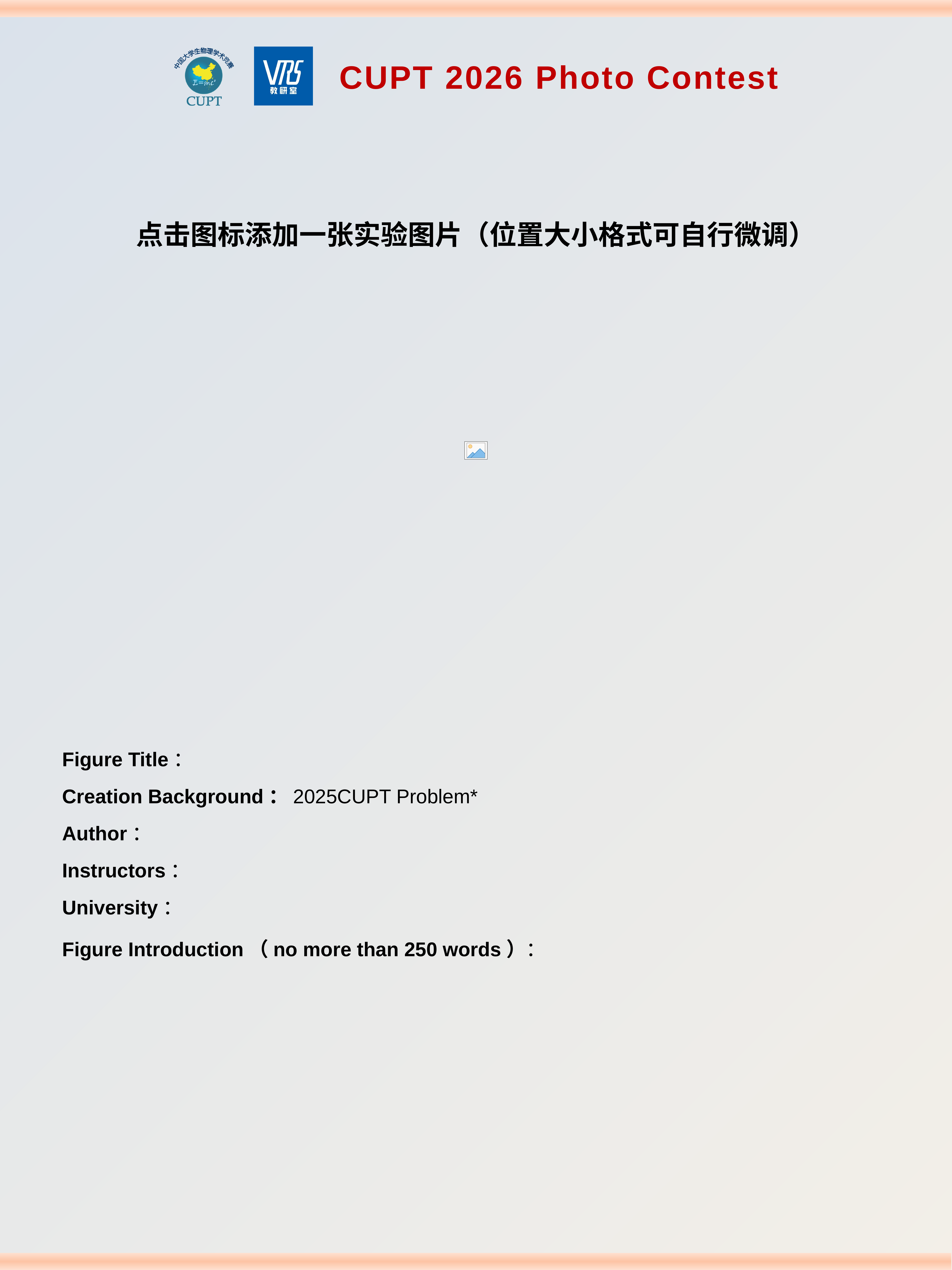

Figure Title：
Creation Background：2025CUPT Problem*
Author：
Instructors：
University：
Figure Introduction（no more than 250 words）：